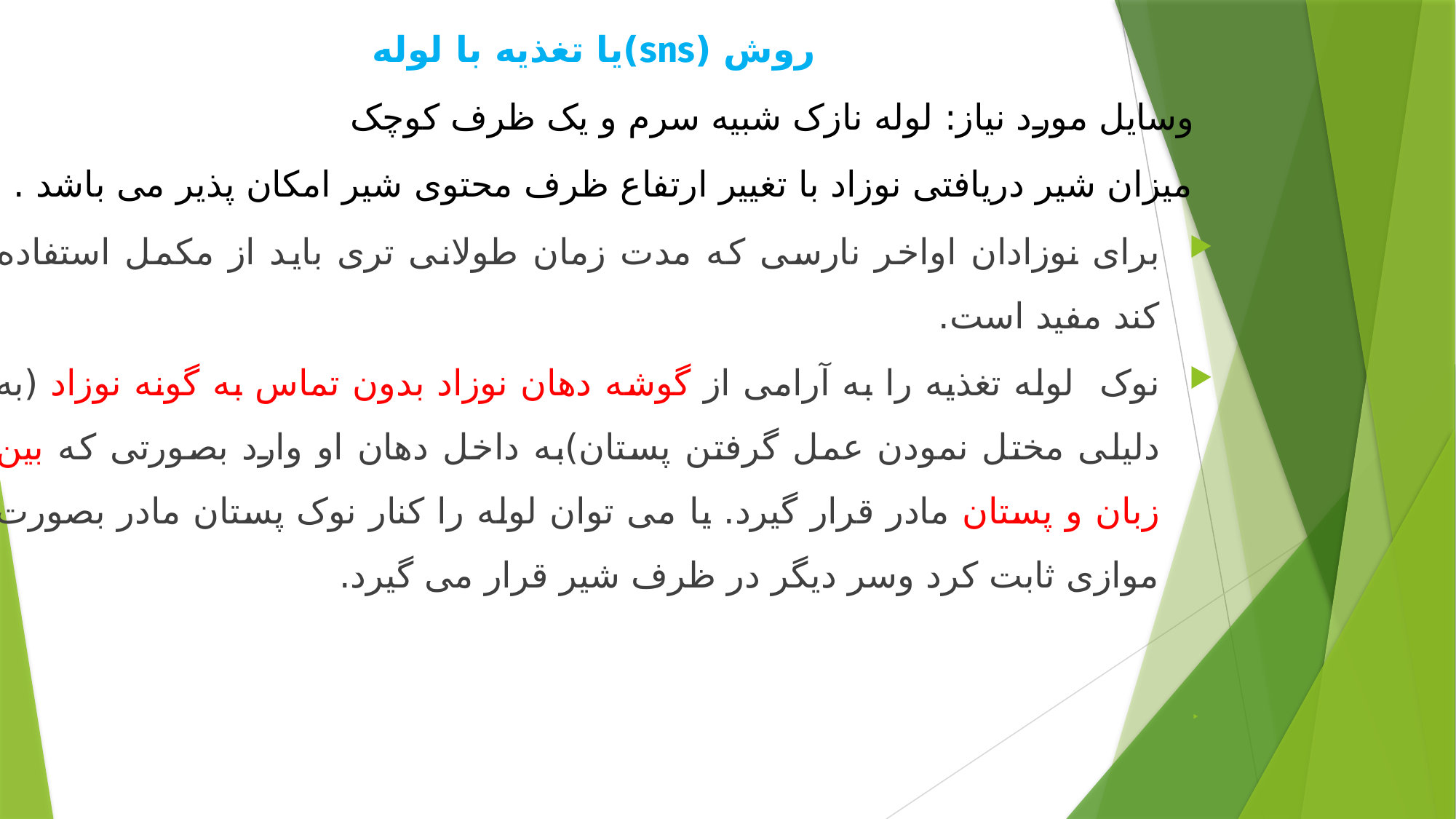

روش (sns)یا تغذیه با لوله
وسایل مورد نیاز: لوله نازک شبیه سرم و یک ظرف کوچک
میزان شیر دریافتی نوزاد با تغییر ارتفاع ظرف محتوی شیر امکان پذیر می باشد .
برای نوزادان اواخر نارسی که مدت زمان طولانی تری باید از مکمل استفاده کند مفید است.
نوک  لوله تغذیه را به آرامی از گوشه دهان نوزاد بدون تماس به گونه نوزاد (به دلیلی مختل نمودن عمل گرفتن پستان)به داخل دهان او وارد بصورتی که بین زبان و پستان مادر قرار گیرد. یا می توان لوله را کنار نوک پستان مادر بصورت موازی ثابت کرد وسر دیگر در ظرف شیر قرار می گیرد.